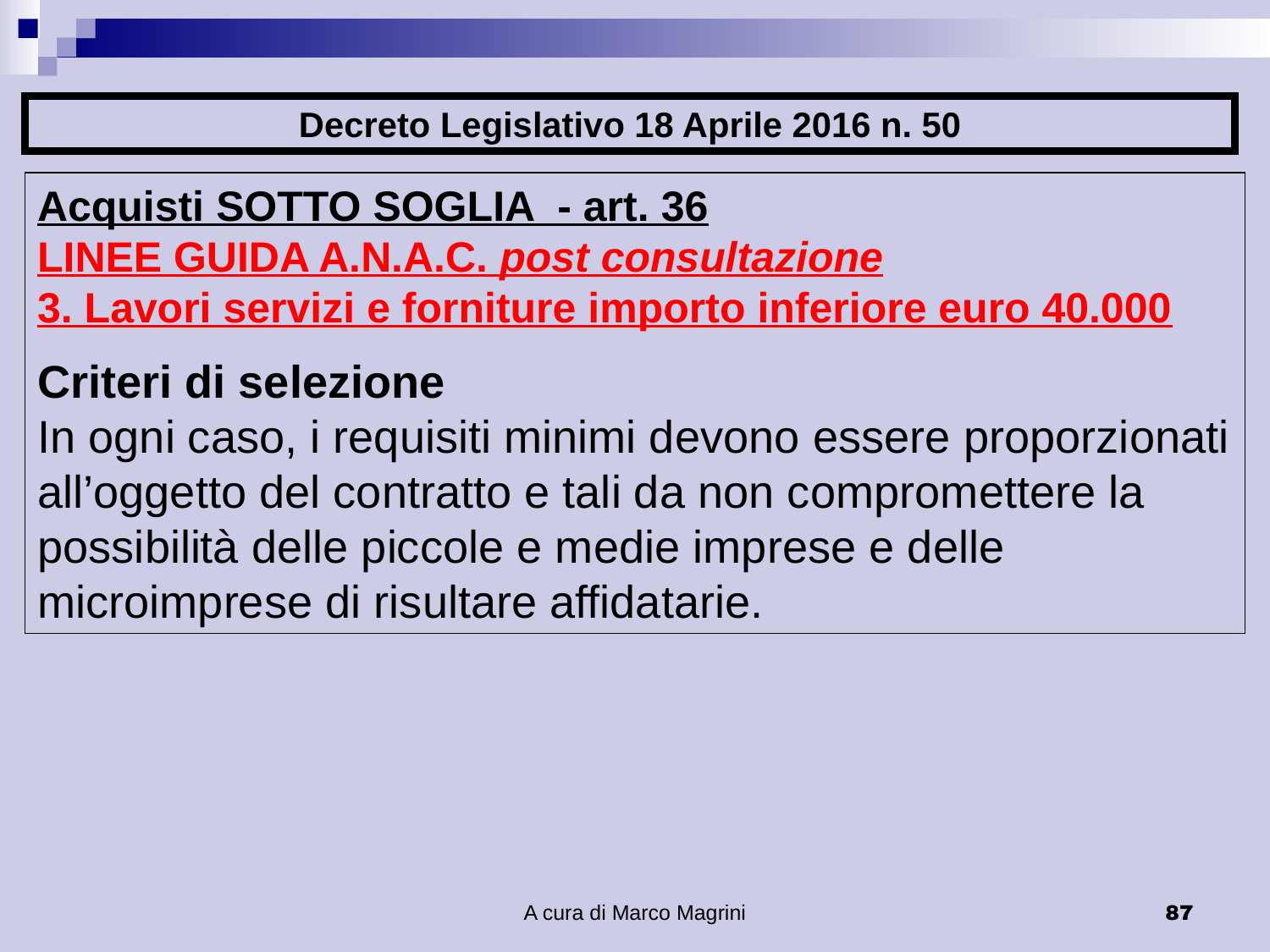

Decreto Legislativo 18 Aprile 2016 n. 50
Acquisti SOTTO SOGLIA  - art. 36
LINEE GUIDA A.N.A.C. post consultazione
3. Lavori servizi e forniture importo inferiore euro 40.000

Criteri di selezione
In ogni caso, i requisiti minimi devono essere proporzionati all’oggetto del contratto e tali da non compromettere la possibilità delle piccole e medie imprese e delle microimprese di risultare affidatarie.

A cura di Marco Magrini
87